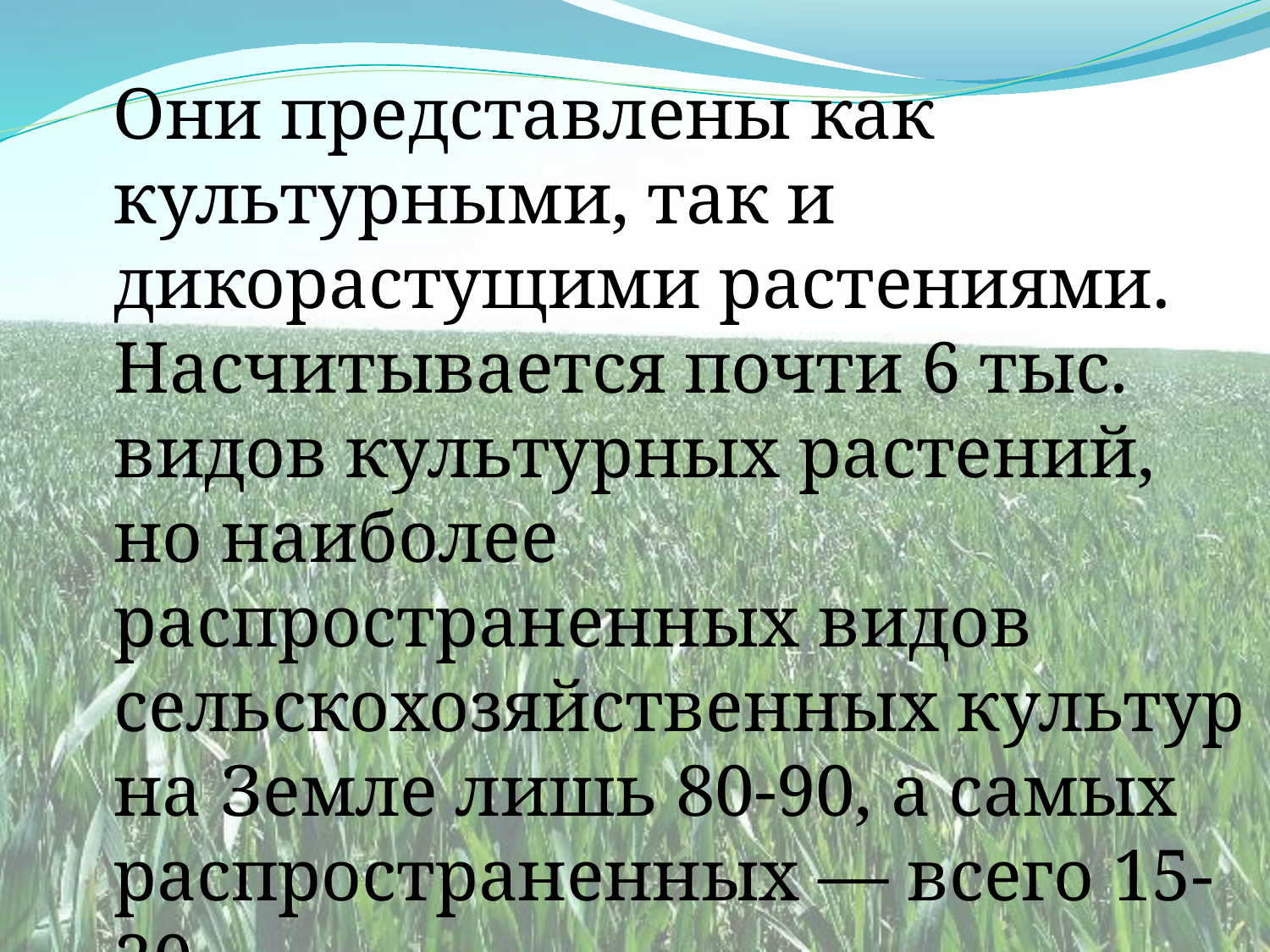

Они представлены как культурными, так и дикорастущими растениями. Насчитывается почти 6 тыс. видов культурных растений, но наиболее распространенных видов сельскохозяйственных культур на Земле лишь 80-90, а самых распространенных — всего 15-20.